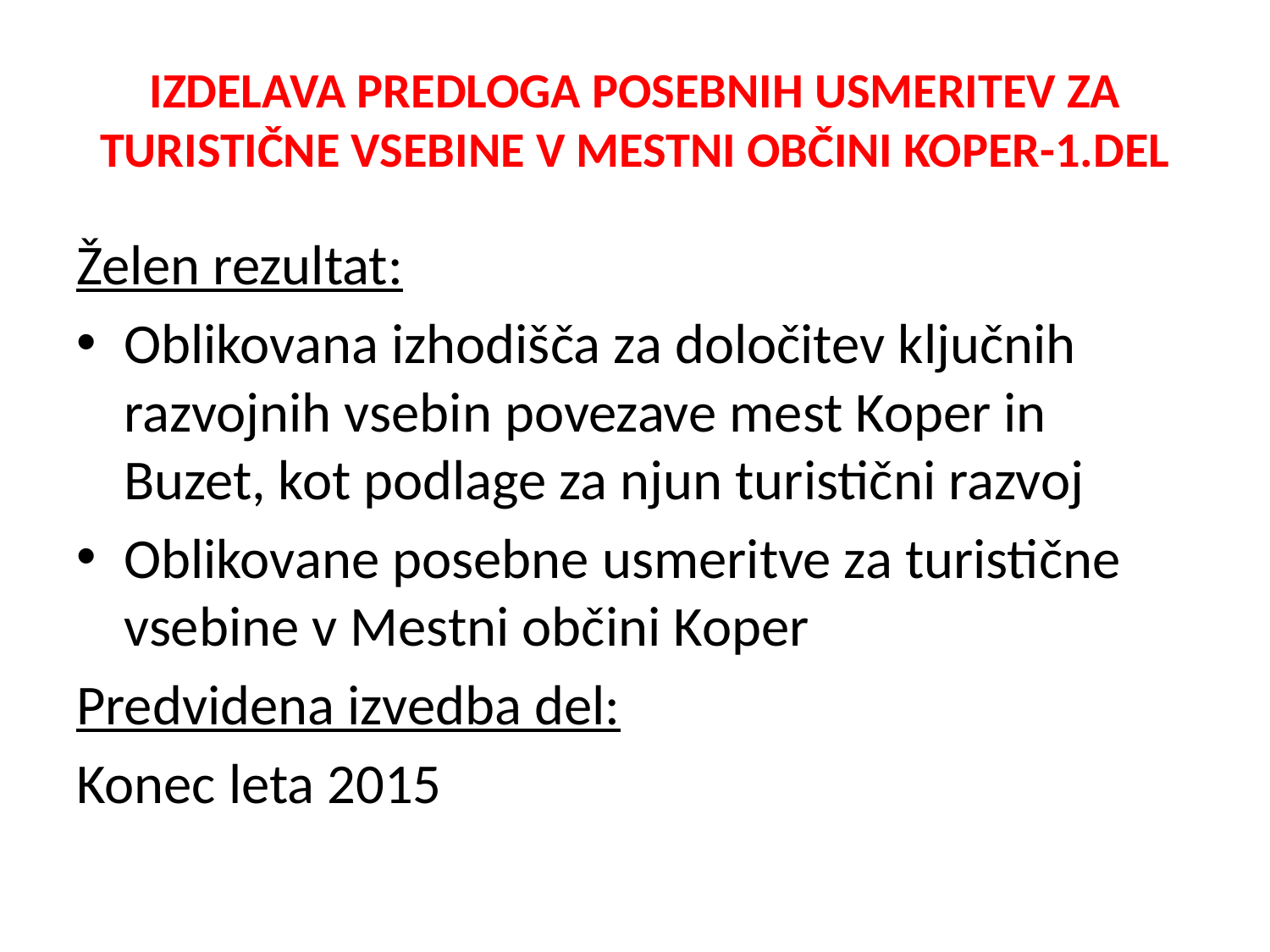

# IZDELAVA PREDLOGA POSEBNIH USMERITEV ZA TURISTIČNE VSEBINE V MESTNI OBČINI KOPER-1.DEL
Želen rezultat:
Oblikovana izhodišča za določitev ključnih razvojnih vsebin povezave mest Koper in Buzet, kot podlage za njun turistični razvoj
Oblikovane posebne usmeritve za turistične vsebine v Mestni občini Koper
Predvidena izvedba del:
Konec leta 2015